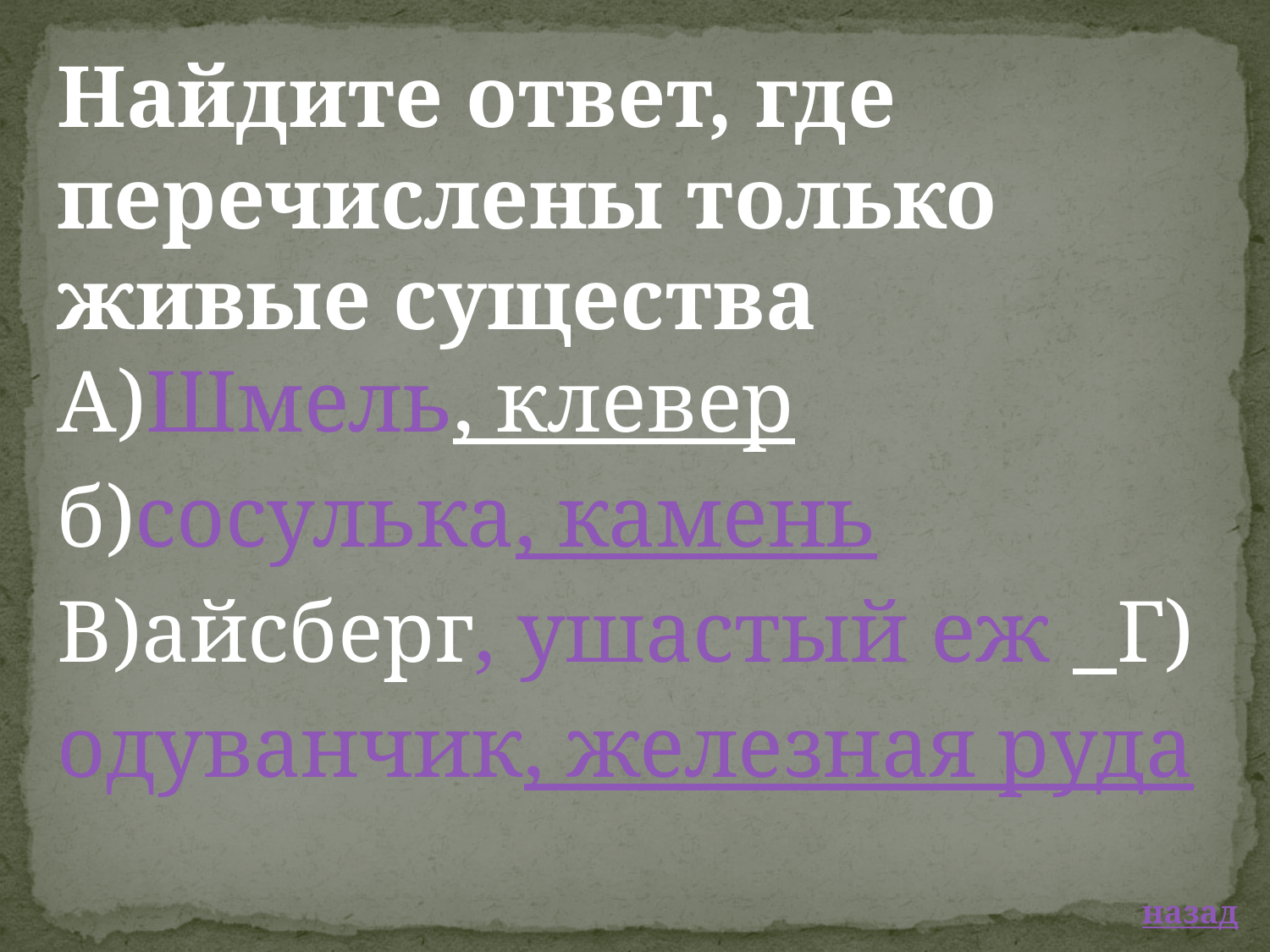

Найдите ответ, где перечислены только живые существа
А)Шмель, клевер
б)сосулька, камень
В)айсберг, ушастый еж   Г)одуванчик, железная руда
 назад